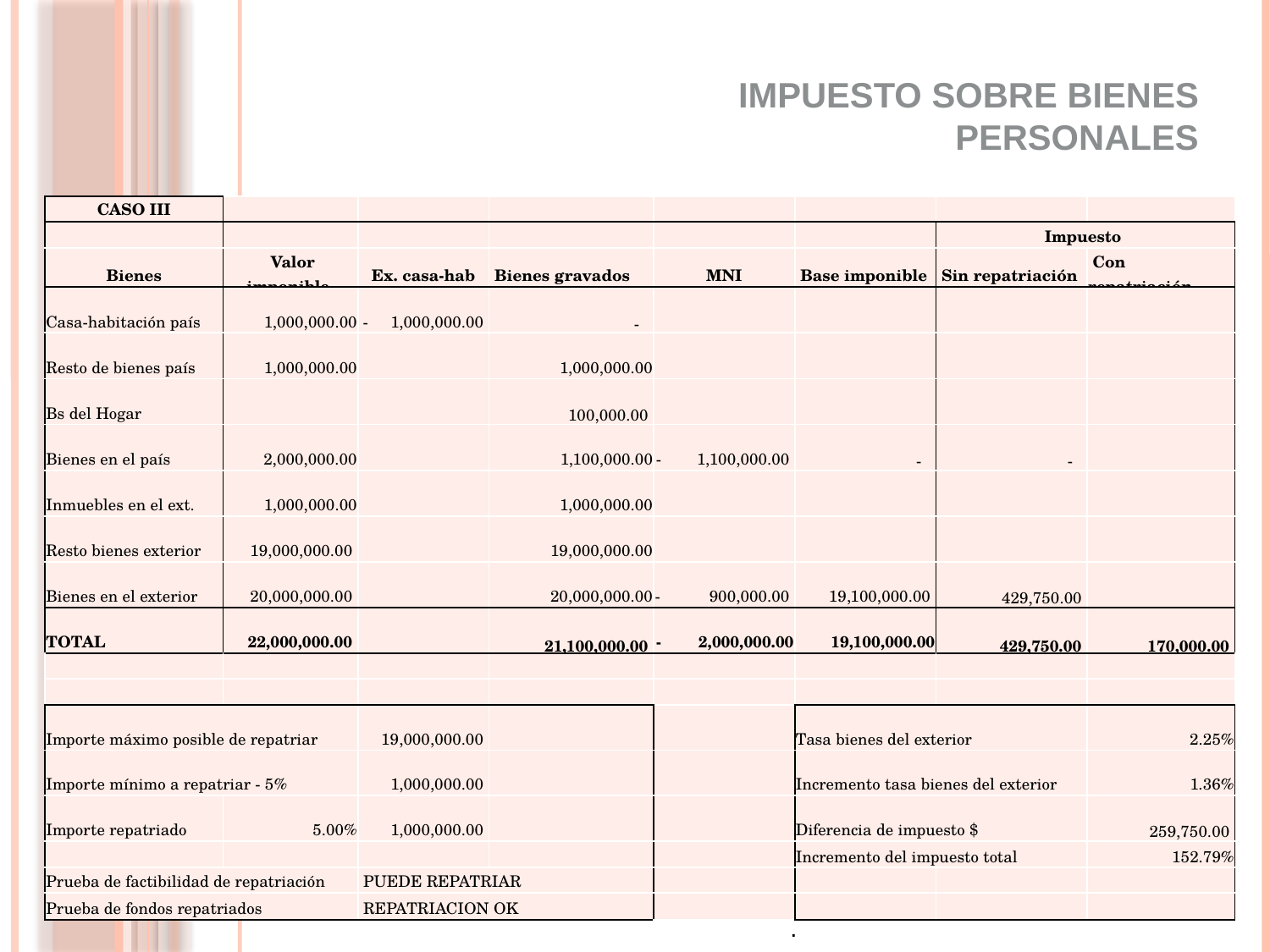

IMPUESTO SOBRE BIENES PERSONALES
| CASO III |  |  |  |  |  |  |  |
| --- | --- | --- | --- | --- | --- | --- | --- |
|  |  |  |  |  |  | Impuesto |  |
| Bienes | Valor imponible | Ex. casa-hab | Bienes gravados | MNI | Base imponible | Sin repatriación | Con repatriación |
| Casa-habitación país | 1,000,000.00 | - 1,000,000.00 | - |  |  |  |  |
| Resto de bienes país | 1,000,000.00 |  | 1,000,000.00 |  |  |  |  |
| Bs del Hogar |  |  | 100,000.00 |  |  |  |  |
| Bienes en el país | 2,000,000.00 |  | 1,100,000.00 | - 1,100,000.00 | - | - |  |
| Inmuebles en el ext. | 1,000,000.00 |  | 1,000,000.00 |  |  |  |  |
| Resto bienes exterior | 19,000,000.00 |  | 19,000,000.00 |  |  |  |  |
| Bienes en el exterior | 20,000,000.00 |  | 20,000,000.00 | - 900,000.00 | 19,100,000.00 | 429,750.00 |  |
| TOTAL | 22,000,000.00 |  | 21,100,000.00 | - 2,000,000.00 | 19,100,000.00 | 429,750.00 | 170,000.00 |
|  |  |  |  |  |  |  |  |
|  |  |  |  |  |  |  |  |
| Importe máximo posible de repatriar |  | 19,000,000.00 |  |  | Tasa bienes del exterior |  | 2.25% |
| Importe mínimo a repatriar - 5% |  | 1,000,000.00 |  |  | Incremento tasa bienes del exterior |  | 1.36% |
| Importe repatriado | 5.00% | 1,000,000.00 |  |  | Diferencia de impuesto $ |  | 259,750.00 |
|  |  |  |  |  | Incremento del impuesto total |  | 152.79% |
| Prueba de factibilidad de repatriación |  | PUEDE REPATRIAR |  |  |  |  |  |
| Prueba de fondos repatriados |  | REPATRIACION OK |  |  |  |  |  |
26
.